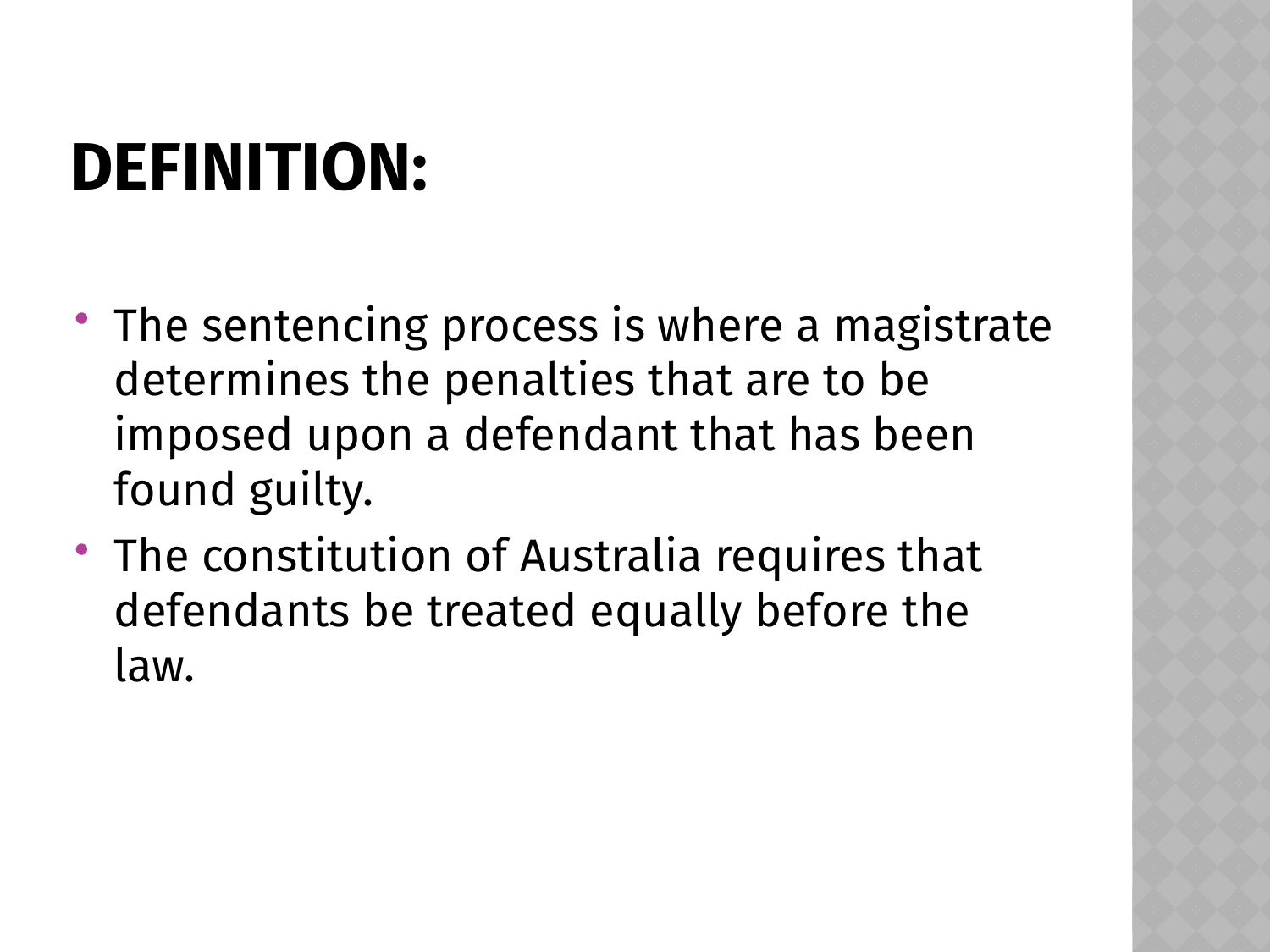

# Definition:

The sentencing process is where a magistrate determines the penalties that are to be imposed upon a defendant that has been found guilty.
The constitution of Australia requires that defendants be treated equally before the law.